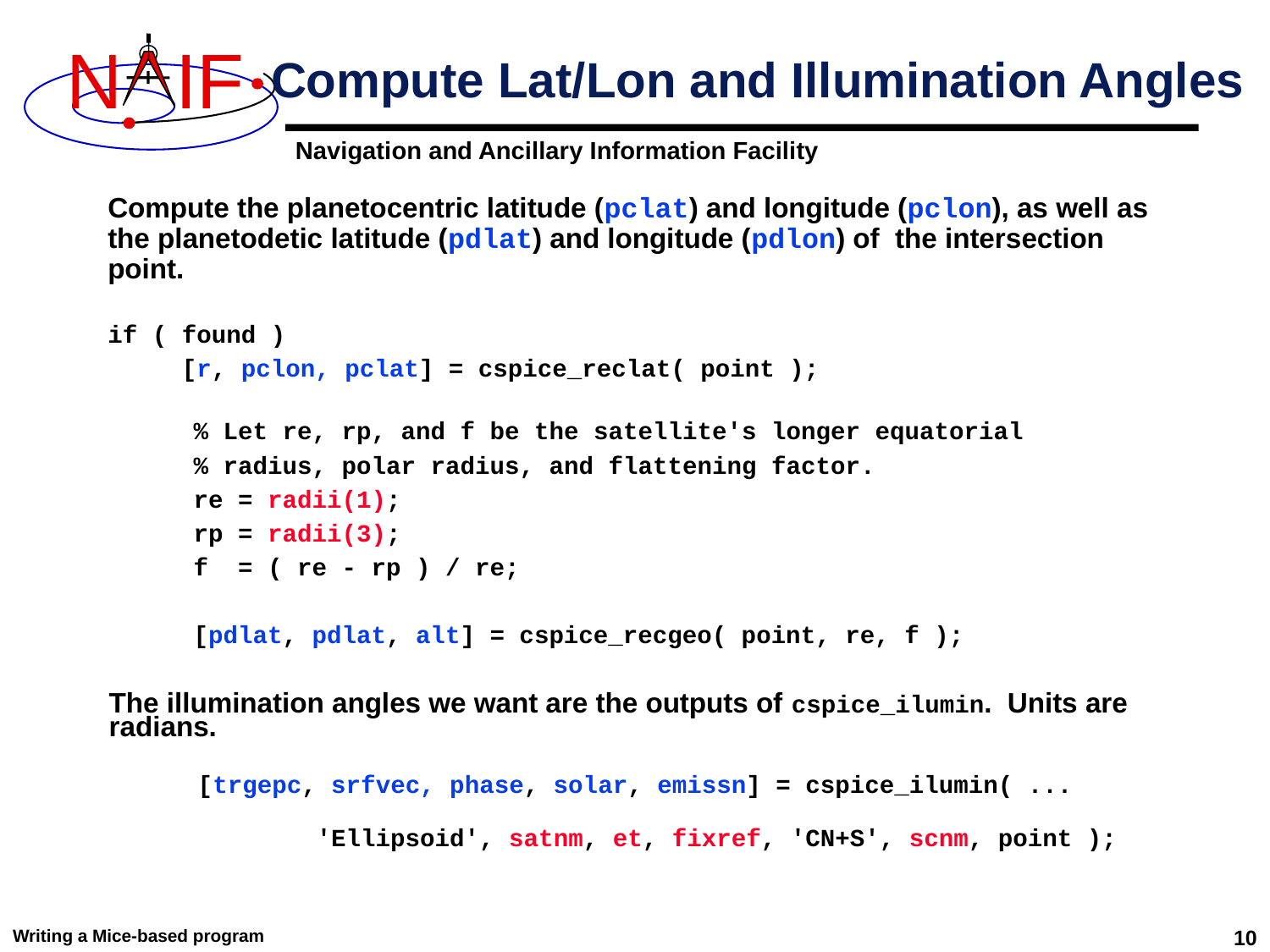

# Compute Lat/Lon and Illumination Angles
Compute the planetocentric latitude (pclat) and longitude (pclon), as well as the planetodetic latitude (pdlat) and longitude (pdlon) of  the intersection point.

if ( found )
     [r, pclon, pclat] = cspice_reclat( point );

% Let re, rp, and f be the satellite's longer equatorial
% radius, polar radius, and flattening factor.
re = radii(1);
rp = radii(3);
f  = ( re - rp ) / re;

[pdlat, pdlat, alt] = cspice_recgeo( point, re, f );
The illumination angles we want are the outputs of cspice_ilumin.  Units are radians.

      [trgepc, srfvec, phase, solar, emissn] = cspice_ilumin( ...
              'Ellipsoid', satnm, et, fixref, 'CN+S', scnm, point );
Writing a Mice-based program
10